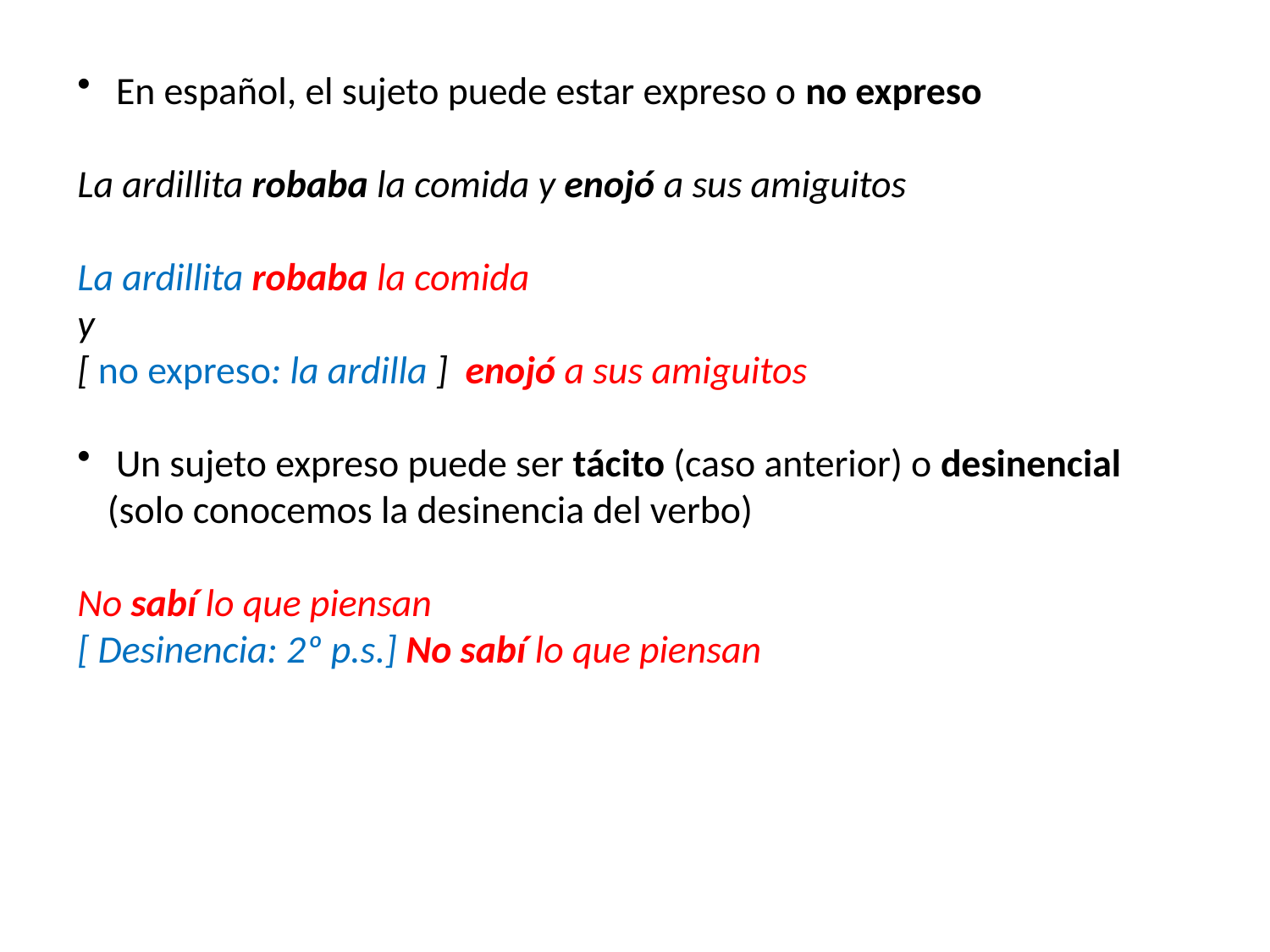

En español, el sujeto puede estar expreso o no expreso

La ardillita robaba la comida y enojó a sus amiguitos

La ardillita robaba la comida
y
[ no expreso: la ardilla ]  enojó a sus amiguitos

 Un sujeto expreso puede ser tácito (caso anterior) o desinencial (solo conocemos la desinencia del verbo)

No sabí lo que piensan
[ Desinencia: 2º p.s.] No sabí lo que piensan